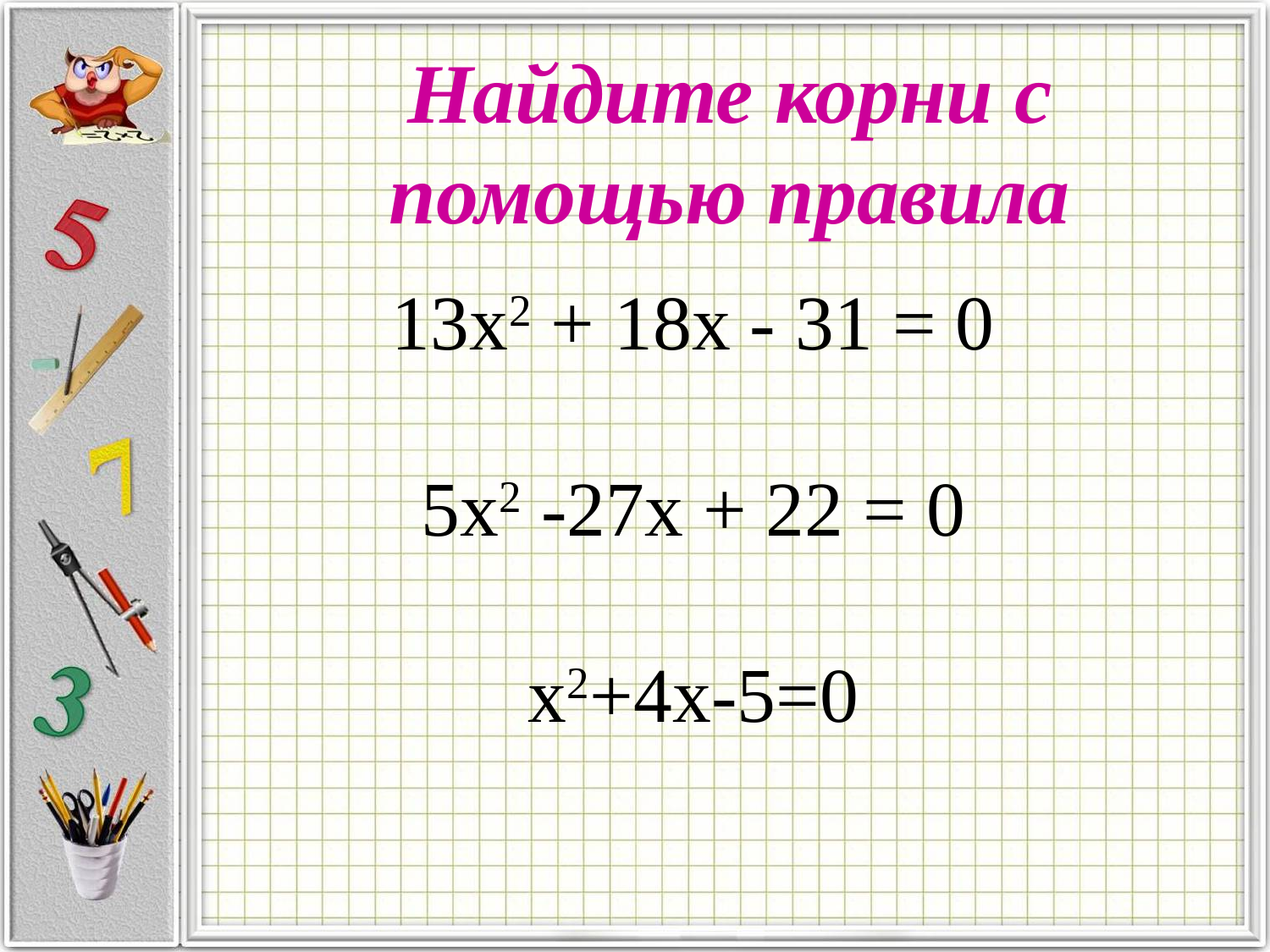

Найдите корни с помощью правила

13х2 + 18х - 31 = 0

5х2 -27х + 22 = 0

х2+4х-5=0